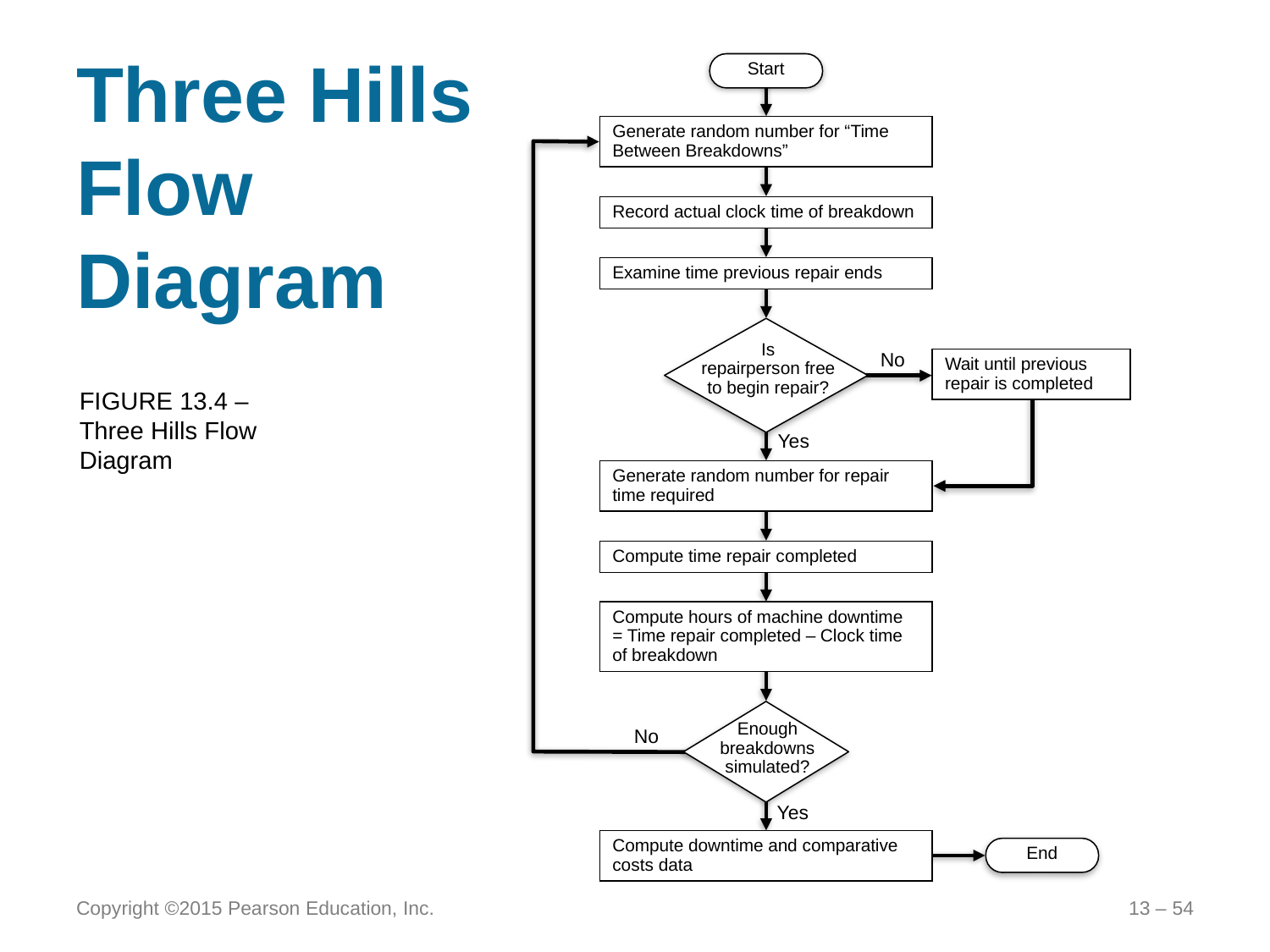

# Three Hills Flow Diagram

Start
Generate random number for “Time Between Breakdowns”

Record actual clock time of breakdown
Examine time previous repair ends

Is
repairperson free to begin repair?
No
Wait until previous repair is completed

Yes
Generate random number for repair time required
Compute time repair completed
Compute hours of machine downtime
= Time repair completed – Clock time of breakdown

Enough breakdowns simulated?
No
Yes
Compute downtime and comparative costs data

End
FIGURE 13.4 –
Three Hills Flow Diagram
Copyright ©2015 Pearson Education, Inc.
13 – 54